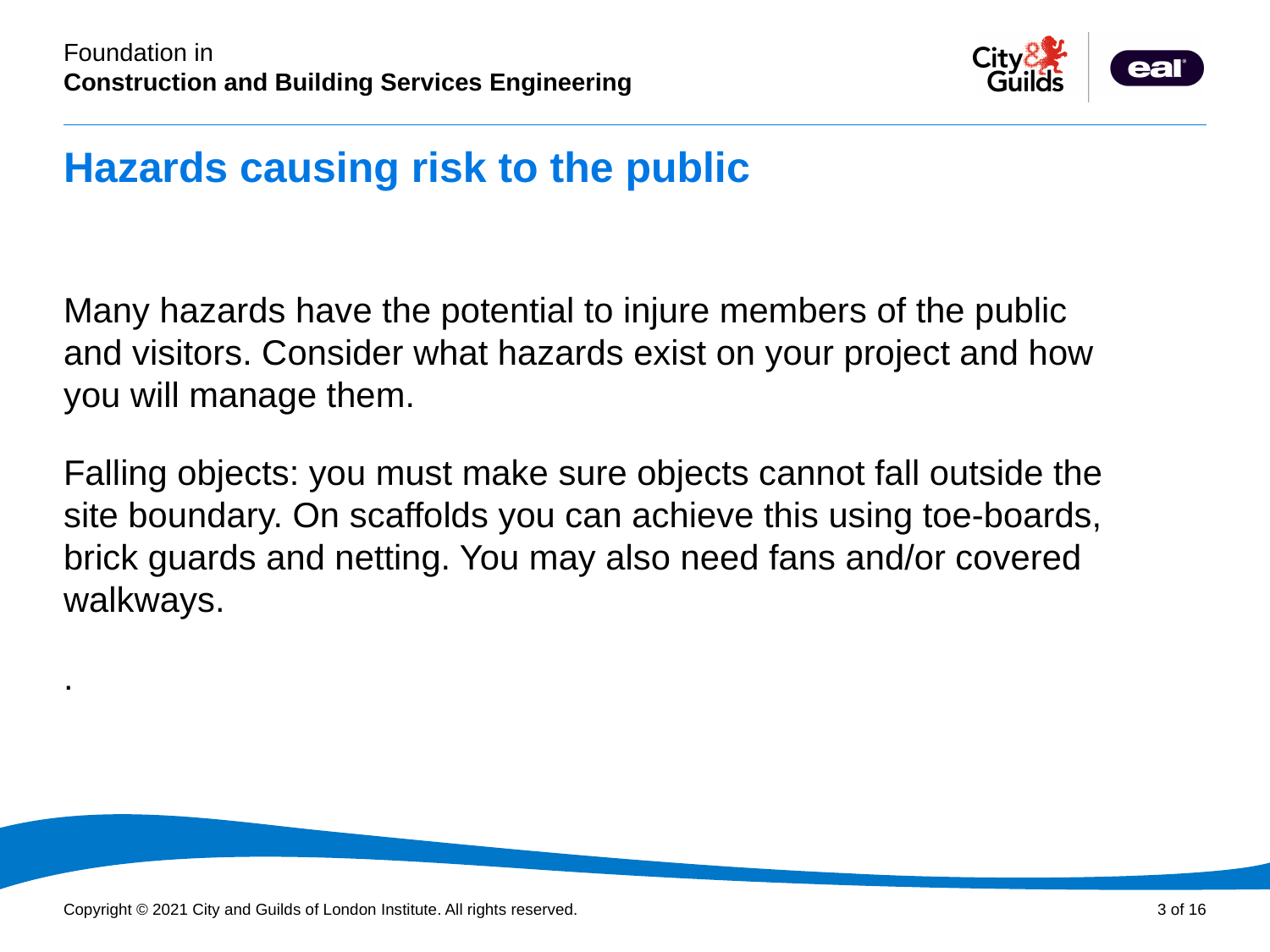

# Hazards causing risk to the public

Many hazards have the potential to injure members of the public and visitors. Consider what hazards exist on your project and how you will manage them.
Falling objects: you must make sure objects cannot fall outside the site boundary. On scaffolds you can achieve this using toe-boards, brick guards and netting. You may also need fans and/or covered walkways.
.